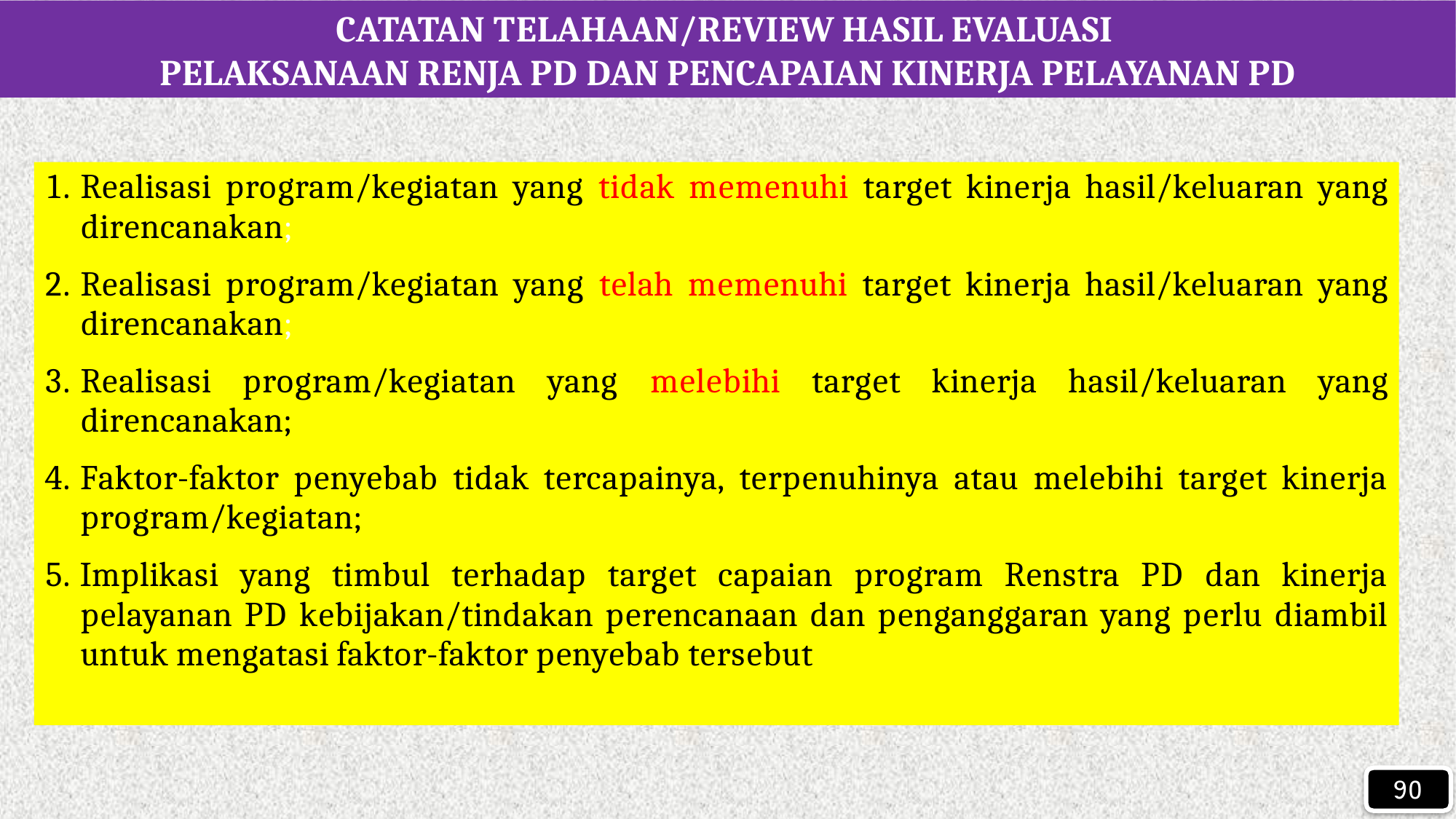

CATATAN TELAHAAN/REVIEW HASIL EVALUASI
PELAKSANAAN RENJA PD DAN PENCAPAIAN KINERJA PELAYANAN PD
Realisasi program/kegiatan yang tidak memenuhi target kinerja hasil/keluaran yang direncanakan;
Realisasi program/kegiatan yang telah memenuhi target kinerja hasil/keluaran yang direncanakan;
Realisasi program/kegiatan yang melebihi target kinerja hasil/keluaran yang direncanakan;
Faktor-faktor penyebab tidak tercapainya, terpenuhinya atau melebihi target kinerja program/kegiatan;
Implikasi yang timbul terhadap target capaian program Renstra PD dan kinerja pelayanan PD kebijakan/tindakan perencanaan dan penganggaran yang perlu diambil untuk mengatasi faktor-faktor penyebab tersebut
90